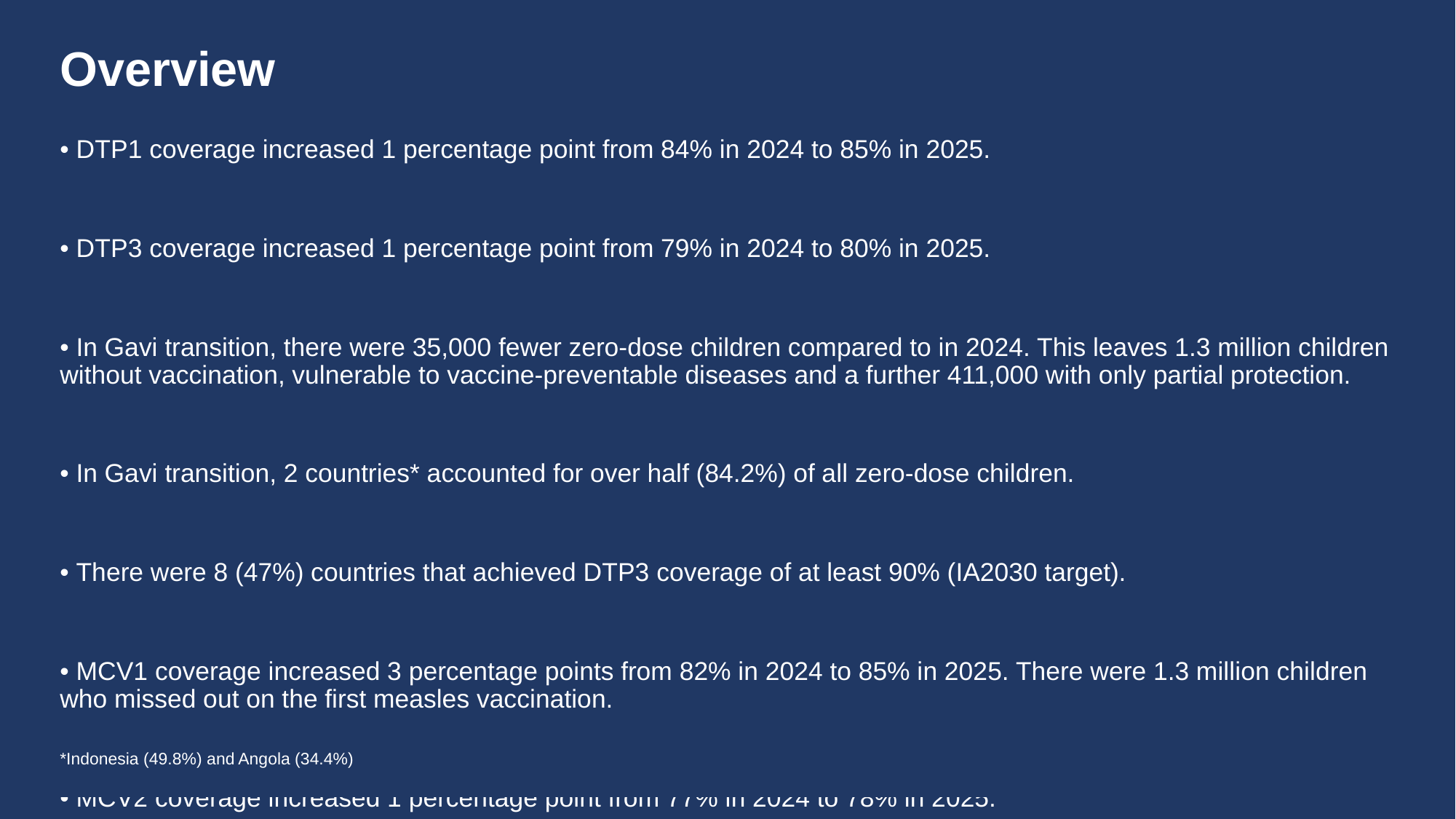

# Overview
• DTP1 coverage increased 1 percentage point from 84% in 2024 to 85% in 2025.

• DTP3 coverage increased 1 percentage point from 79% in 2024 to 80% in 2025.

• In Gavi transition, there were 35,000 fewer zero-dose children compared to in 2024. This leaves 1.3 million children without vaccination, vulnerable to vaccine-preventable diseases and a further 411,000 with only partial protection.

• In Gavi transition, 2 countries* accounted for over half (84.2%) of all zero-dose children.

• There were 8 (47%) countries that achieved DTP3 coverage of at least 90% (IA2030 target).

• MCV1 coverage increased 3 percentage points from 82% in 2024 to 85% in 2025. There were 1.3 million children who missed out on the first measles vaccination.

• MCV2 coverage increased 1 percentage point from 77% in 2024 to 78% in 2025.

• Last dose coverage of HPV vaccination (HPVc) among girls increased from 47% to 59% in 2025.
*Indonesia (49.8%) and Angola (34.4%)